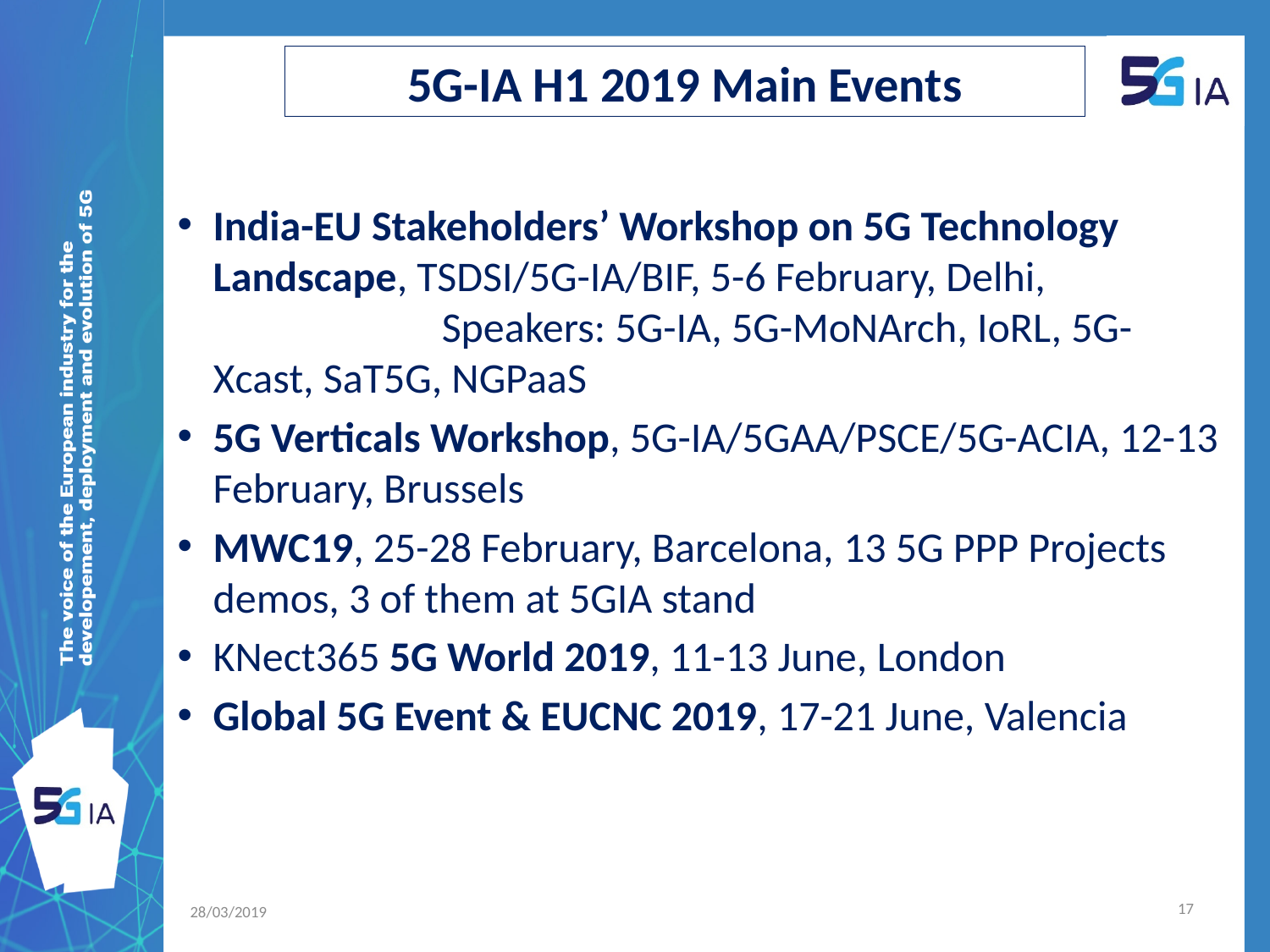

# 5G-IA H1 2019 Main Events
India-EU Stakeholders’ Workshop on 5G Technology Landscape, TSDSI/5G-IA/BIF, 5-6 February, Delhi,                                            Speakers: 5G-IA, 5G-MoNArch, IoRL, 5G-Xcast, SaT5G, NGPaaS
5G Verticals Workshop, 5G-IA/5GAA/PSCE/5G-ACIA, 12-13 February, Brussels
MWC19, 25-28 February, Barcelona, 13 5G PPP Projects demos, 3 of them at 5GIA stand
KNect365 5G World 2019, 11-13 June, London
Global 5G Event & EUCNC 2019, 17-21 June, Valencia

17
28/03/2019